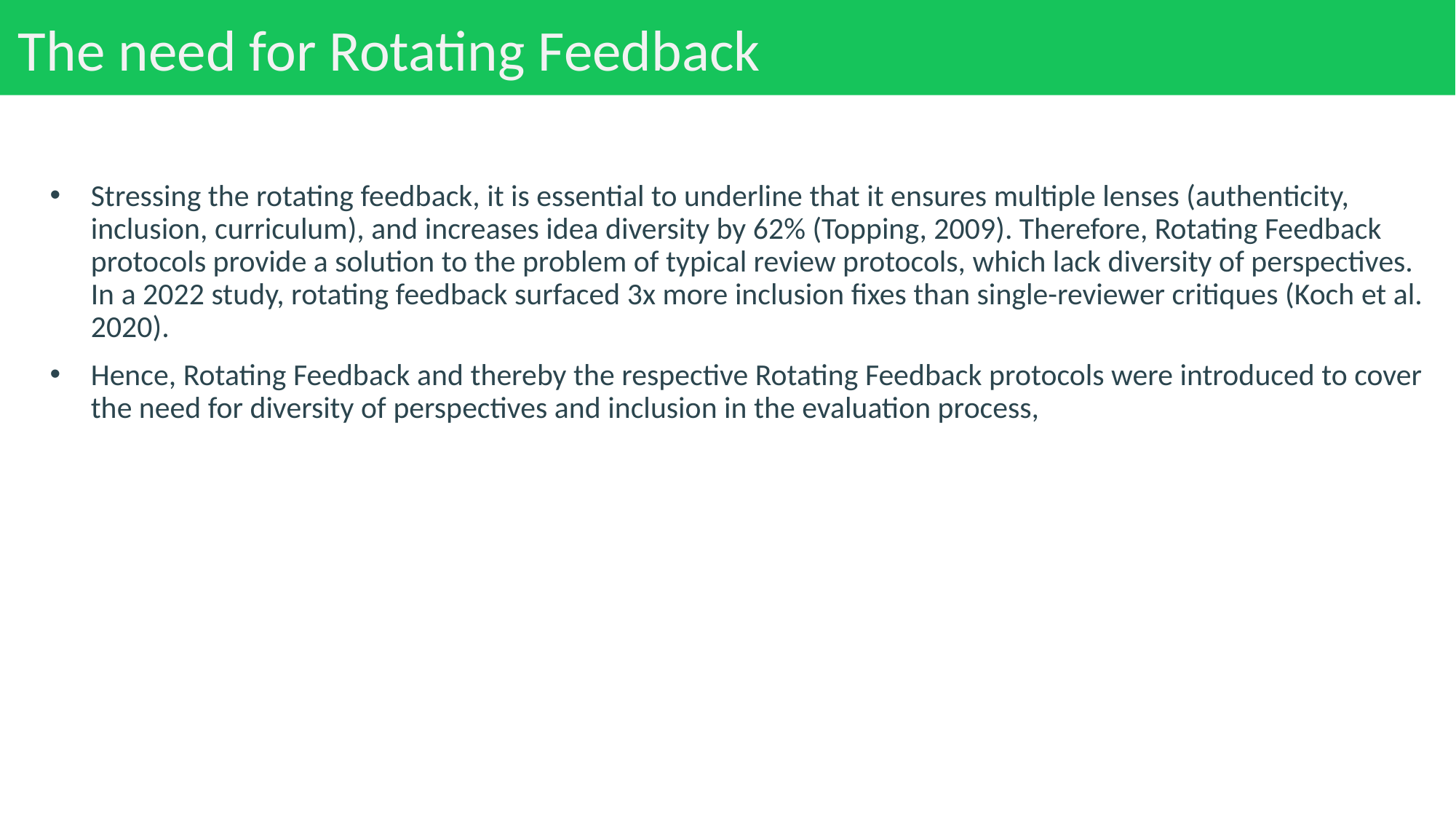

# The need for Rotating Feedback

Stressing the rotating feedback, it is essential to underline that it ensures multiple lenses (authenticity, inclusion, curriculum), and increases idea diversity by 62% (Topping, 2009). Therefore, Rotating Feedback protocols provide a solution to the problem of typical review protocols, which lack diversity of perspectives. In a 2022 study, rotating feedback surfaced 3x more inclusion fixes than single-reviewer critiques (Koch et al. 2020).
Hence, Rotating Feedback and thereby the respective Rotating Feedback protocols were introduced to cover the need for diversity of perspectives and inclusion in the evaluation process,